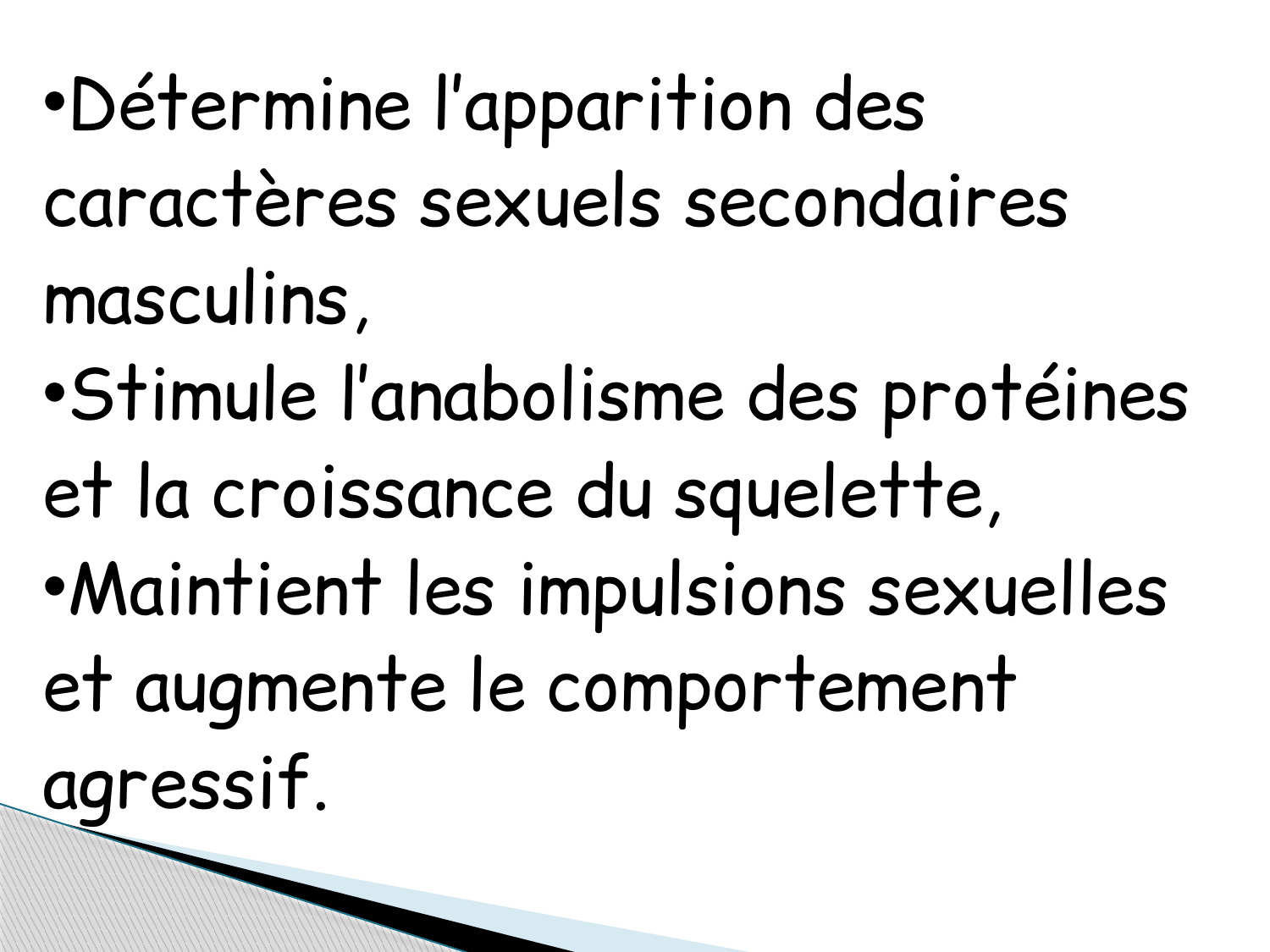

Détermine l’apparition des caractères sexuels secondaires masculins,
Stimule l’anabolisme des protéines et la croissance du squelette,
Maintient les impulsions sexuelles et augmente le comportement agressif.